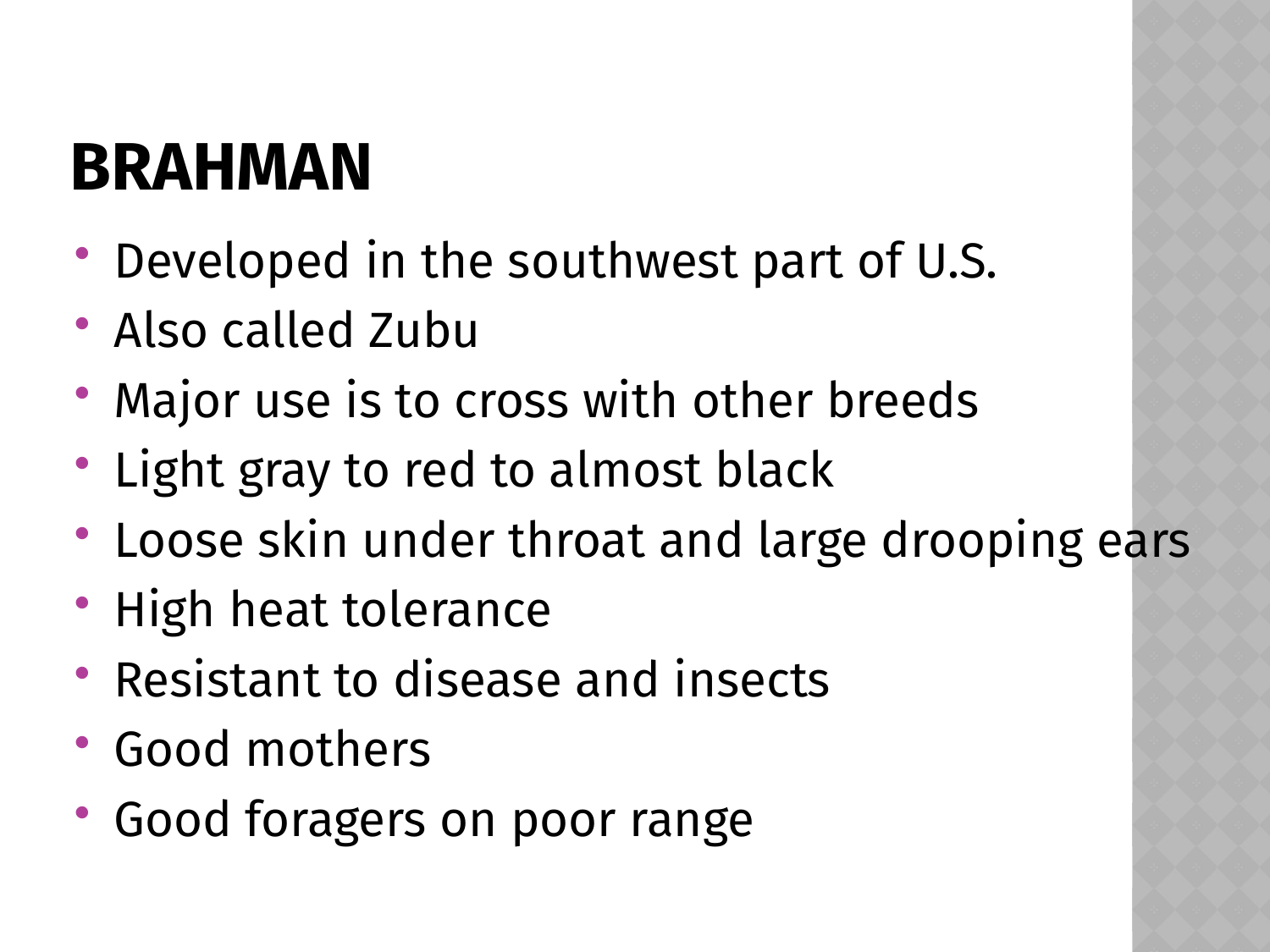

# Brahman
Developed in the southwest part of U.S.
Also called Zubu
Major use is to cross with other breeds
Light gray to red to almost black
Loose skin under throat and large drooping ears
High heat tolerance
Resistant to disease and insects
Good mothers
Good foragers on poor range